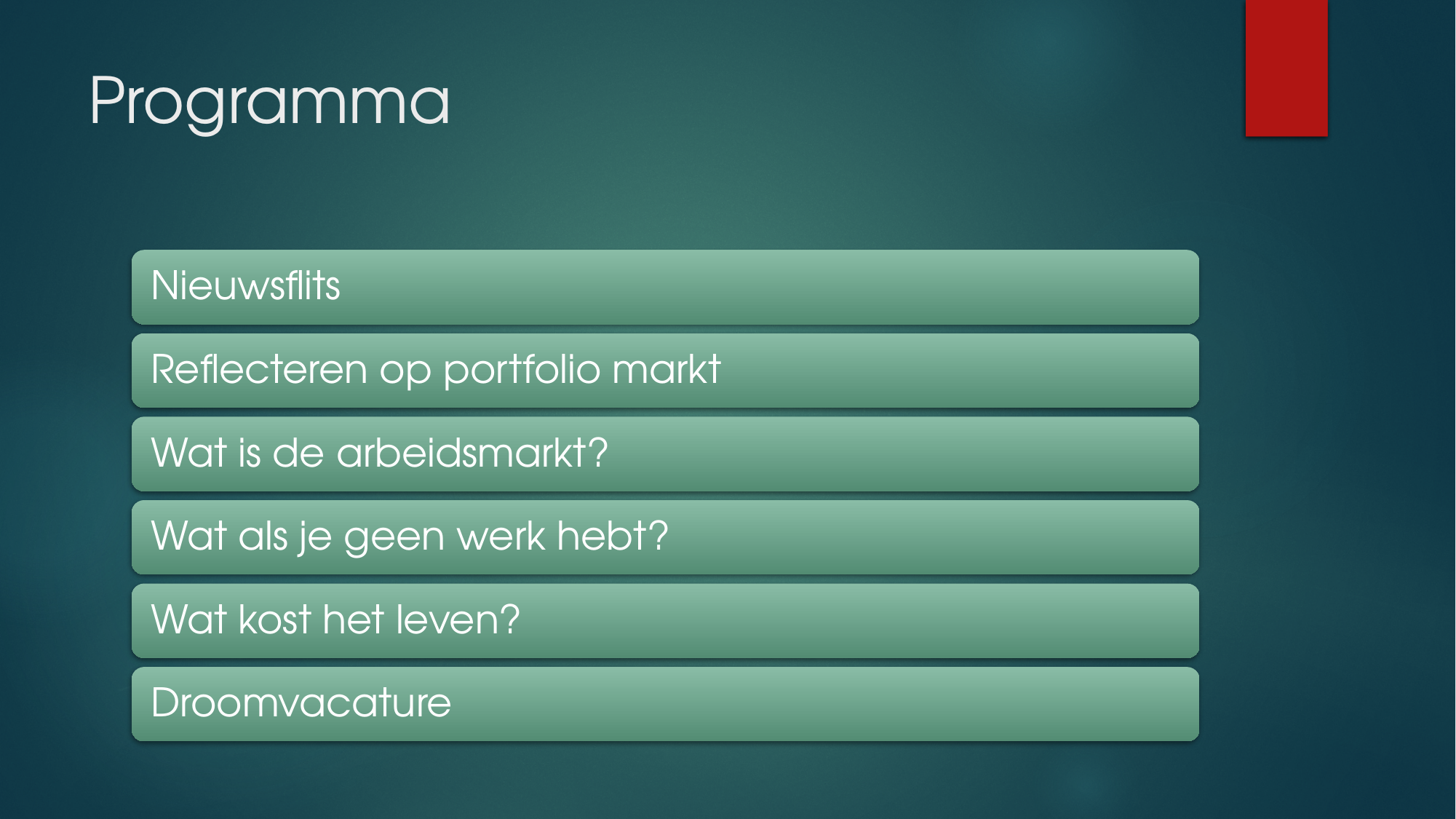

# Programma
Nieuwsflits
Reflecteren op portfolio markt
Wat is de arbeidsmarkt?
Wat als je geen werk hebt?
Wat kost het leven?
Droomvacature